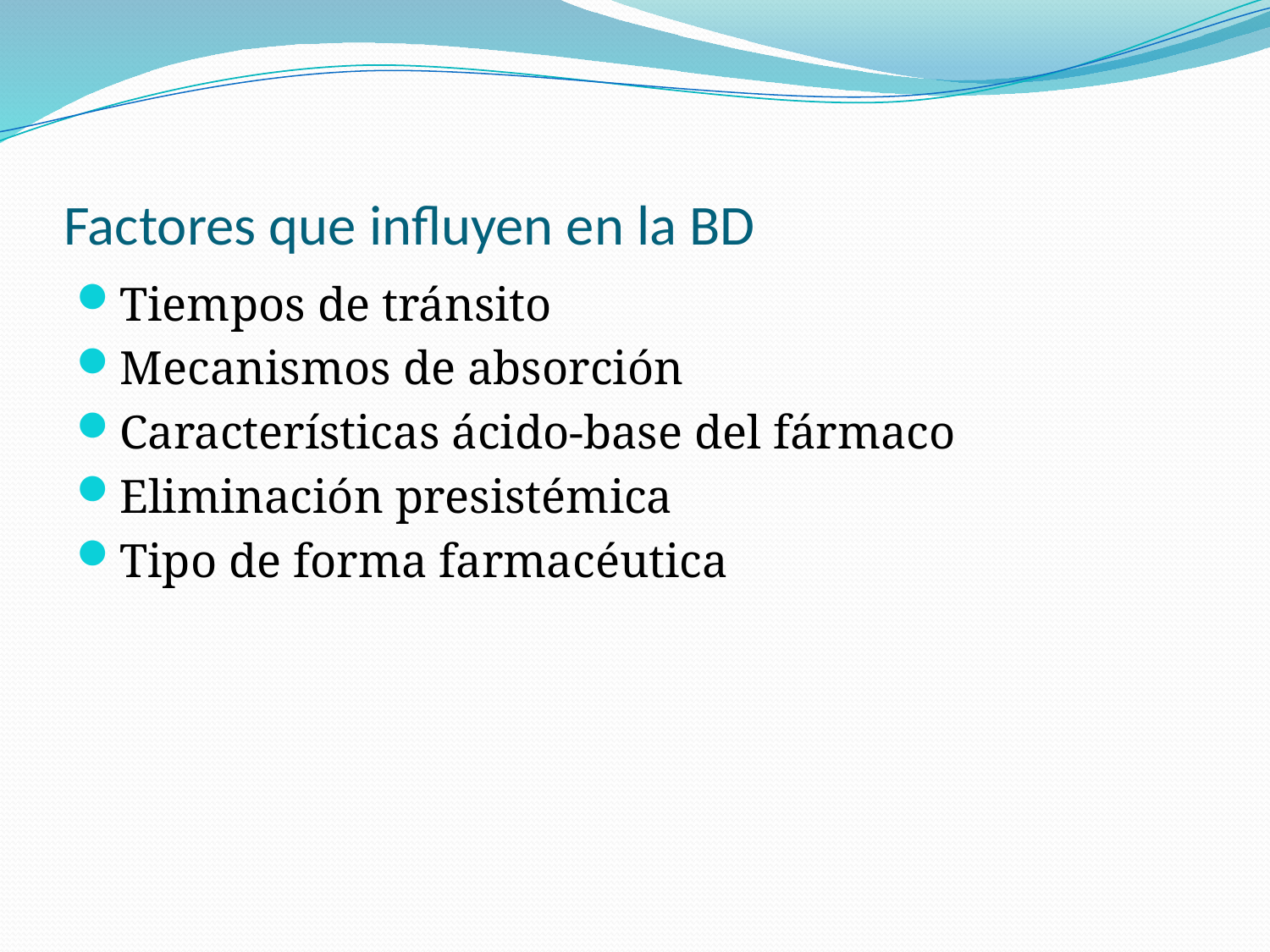

# Factores que influyen en la BD
Tiempos de tránsito
Mecanismos de absorción
Características ácido-base del fármaco
Eliminación presistémica
Tipo de forma farmacéutica